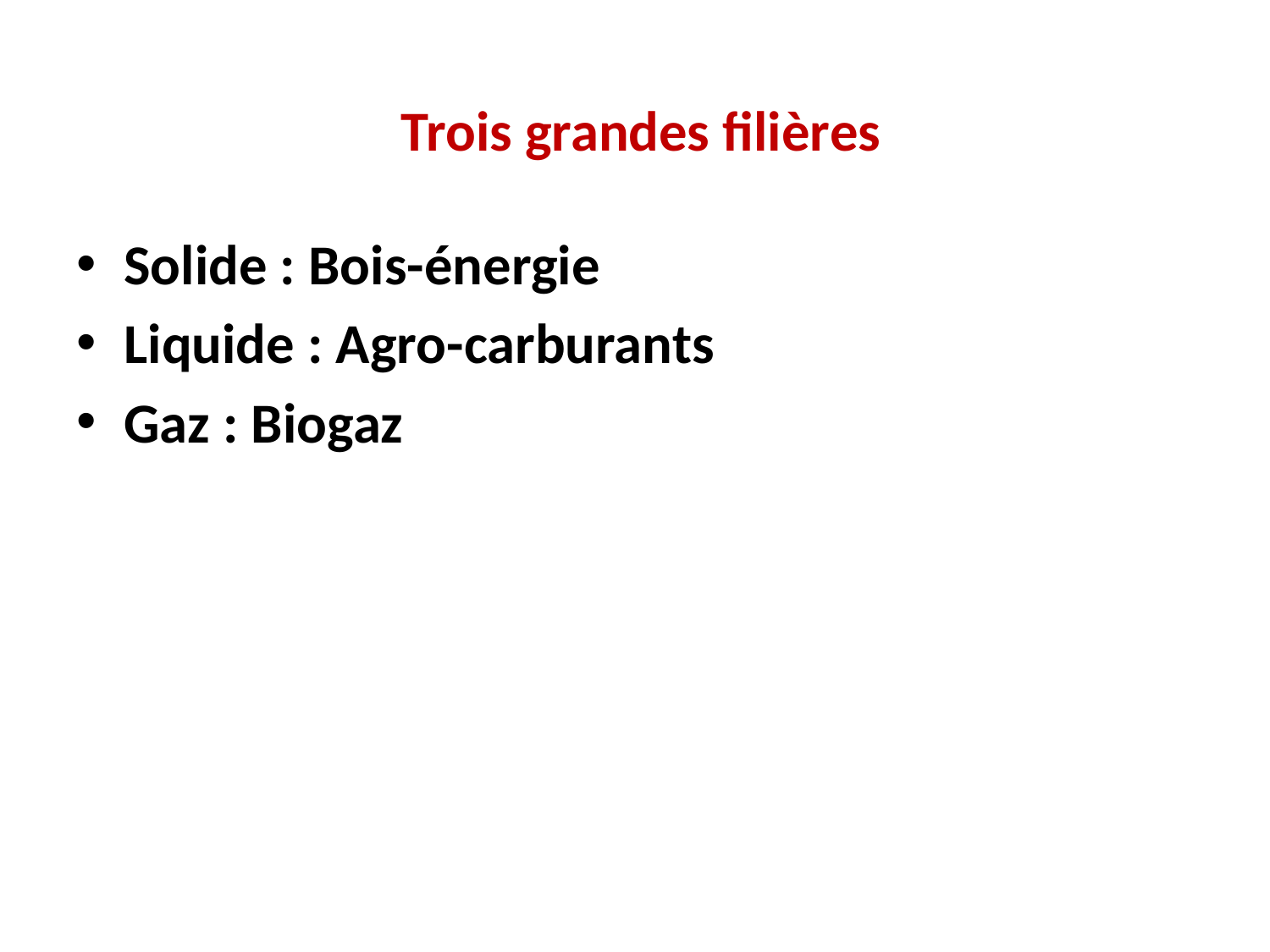

# Trois grandes filières
Solide : Bois-énergie
Liquide : Agro-carburants
Gaz : Biogaz